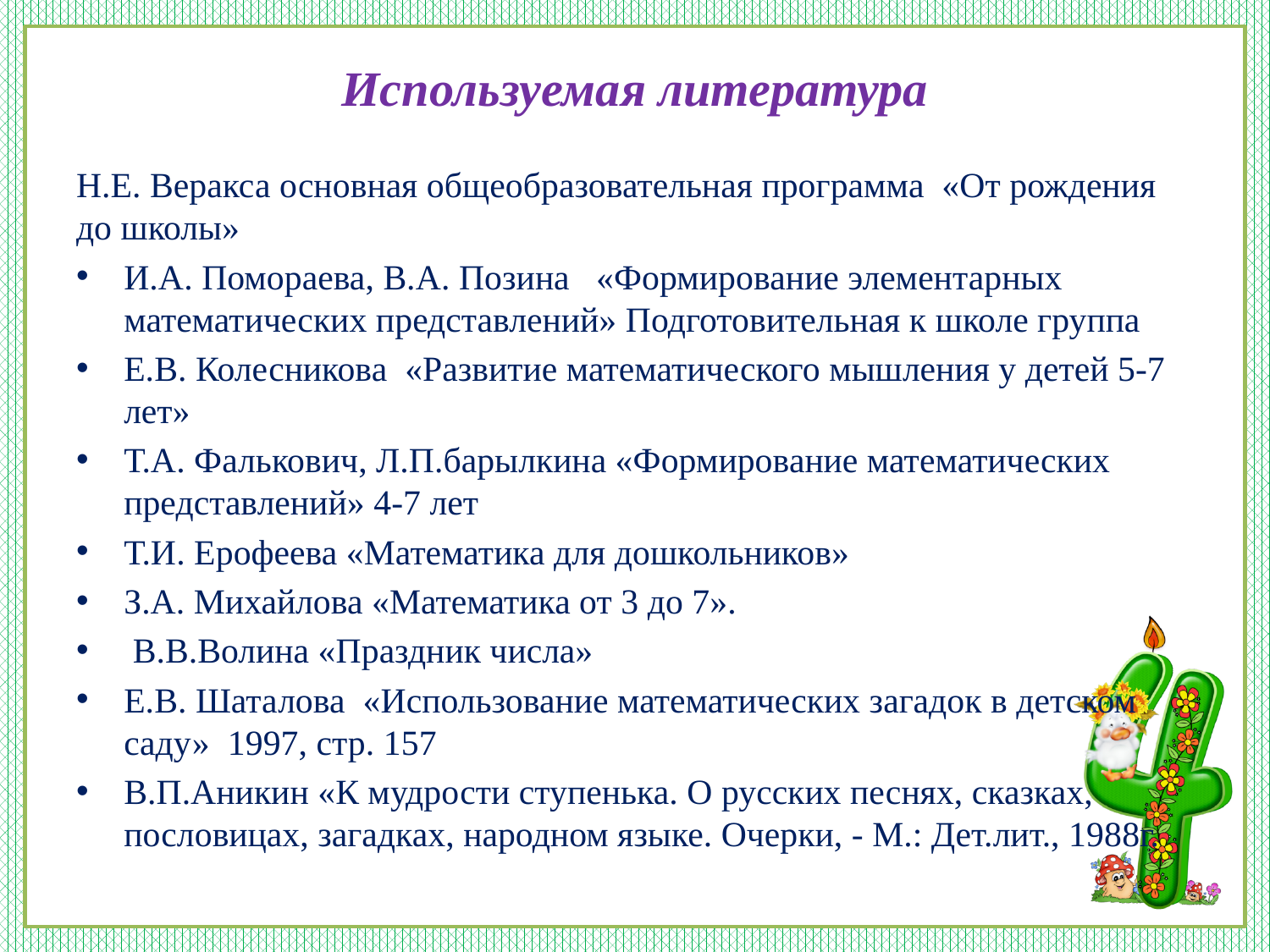

# Используемая литература
Н.Е. Веракса основная общеобразовательная программа  «От рождения до школы»
И.А. Помораева, В.А. Позина   «Формирование элементарных математических представлений» Подготовительная к школе группа
Е.В. Колесникова  «Развитие математического мышления у детей 5-7 лет»
Т.А. Фалькович, Л.П.барылкина «Формирование математических представлений» 4-7 лет
Т.И. Ерофеева «Математика для дошкольников»
З.А. Михайлова «Математика от 3 до 7».
 В.В.Волина «Праздник числа»
Е.В. Шаталова  «Использование математических загадок в детском саду»  1997, стр. 157
В.П.Аникин «К мудрости ступенька. О русских песнях, сказках, пословицах, загадках, народном языке. Очерки, - М.: Дет.лит., 1988г.